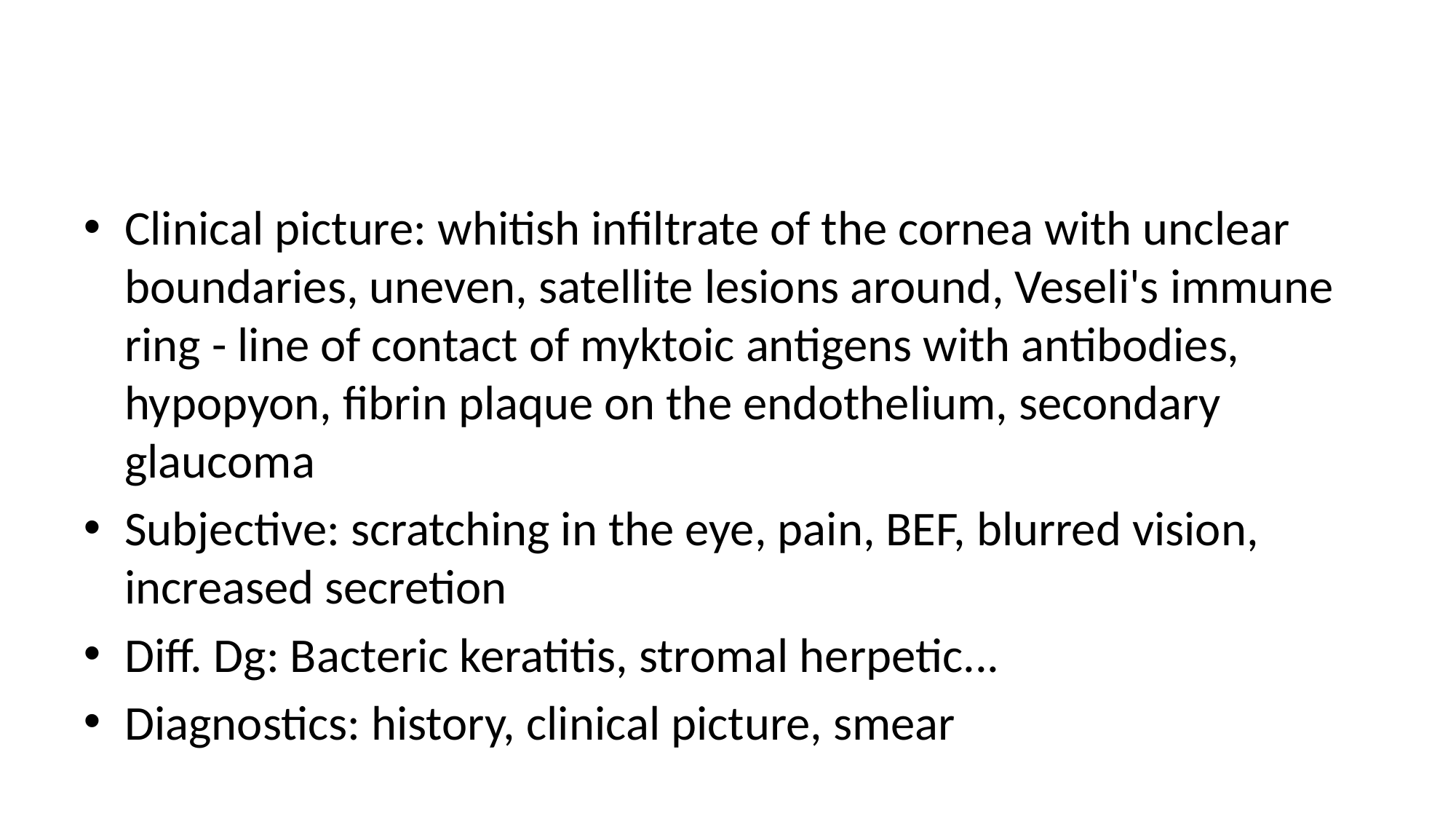

#
Clinical picture: whitish infiltrate of the cornea with unclear boundaries, uneven, satellite lesions around, Veseli's immune ring - line of contact of myktoic antigens with antibodies, hypopyon, fibrin plaque on the endothelium, secondary glaucoma
Subjective: scratching in the eye, pain, BEF, blurred vision, increased secretion
Diff. Dg: Bacteric keratitis, stromal herpetic...
Diagnostics: history, clinical picture, smear